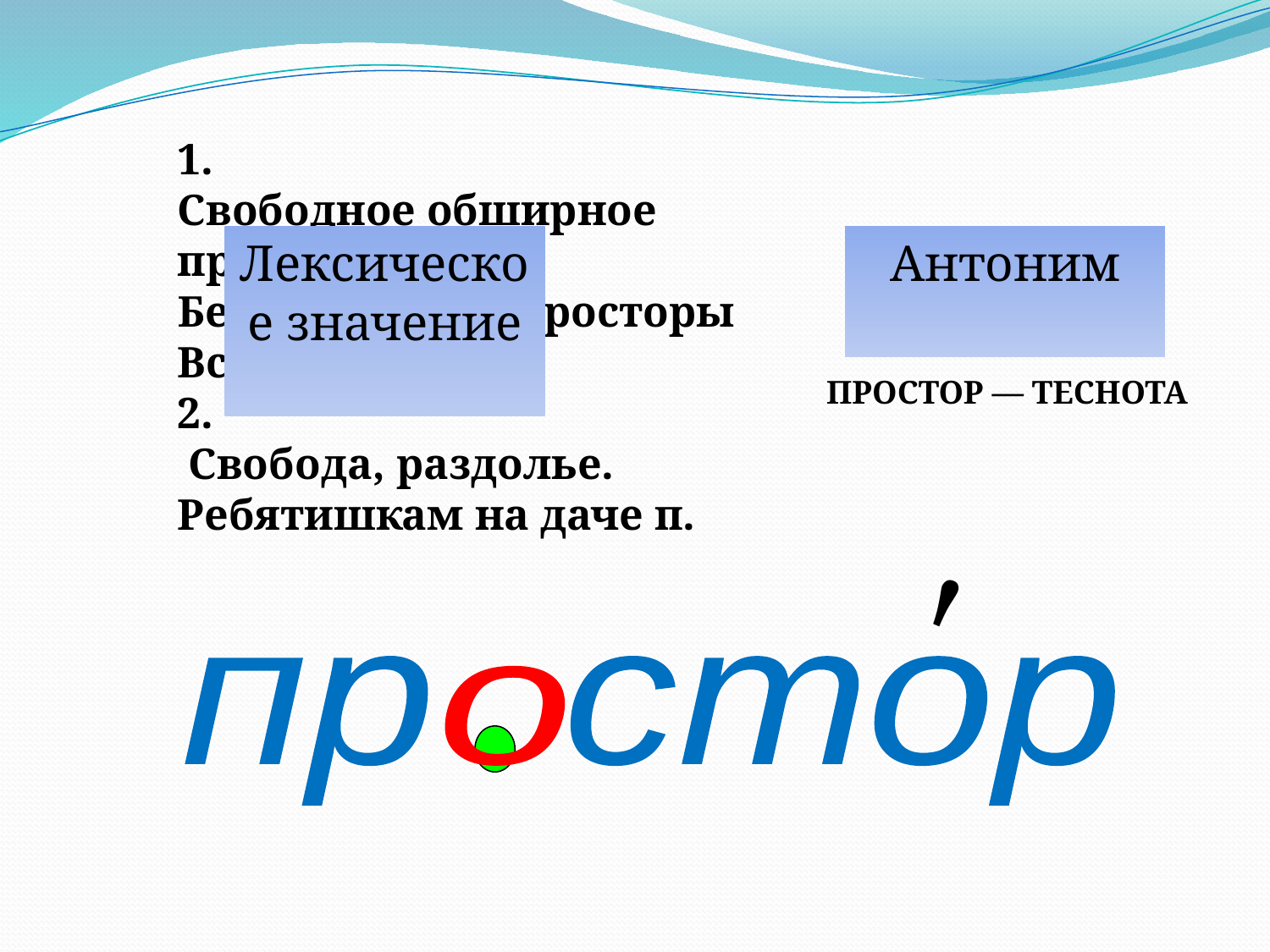

1.
Свободное обширное пространство. Безграничные просторы Вселенной.
2.
 Свобода, раздолье. Ребятишкам на даче п.
Лексическое значение

Антоним

ПРОСТОР — ТЕСНОТА
′
пр  стор
о